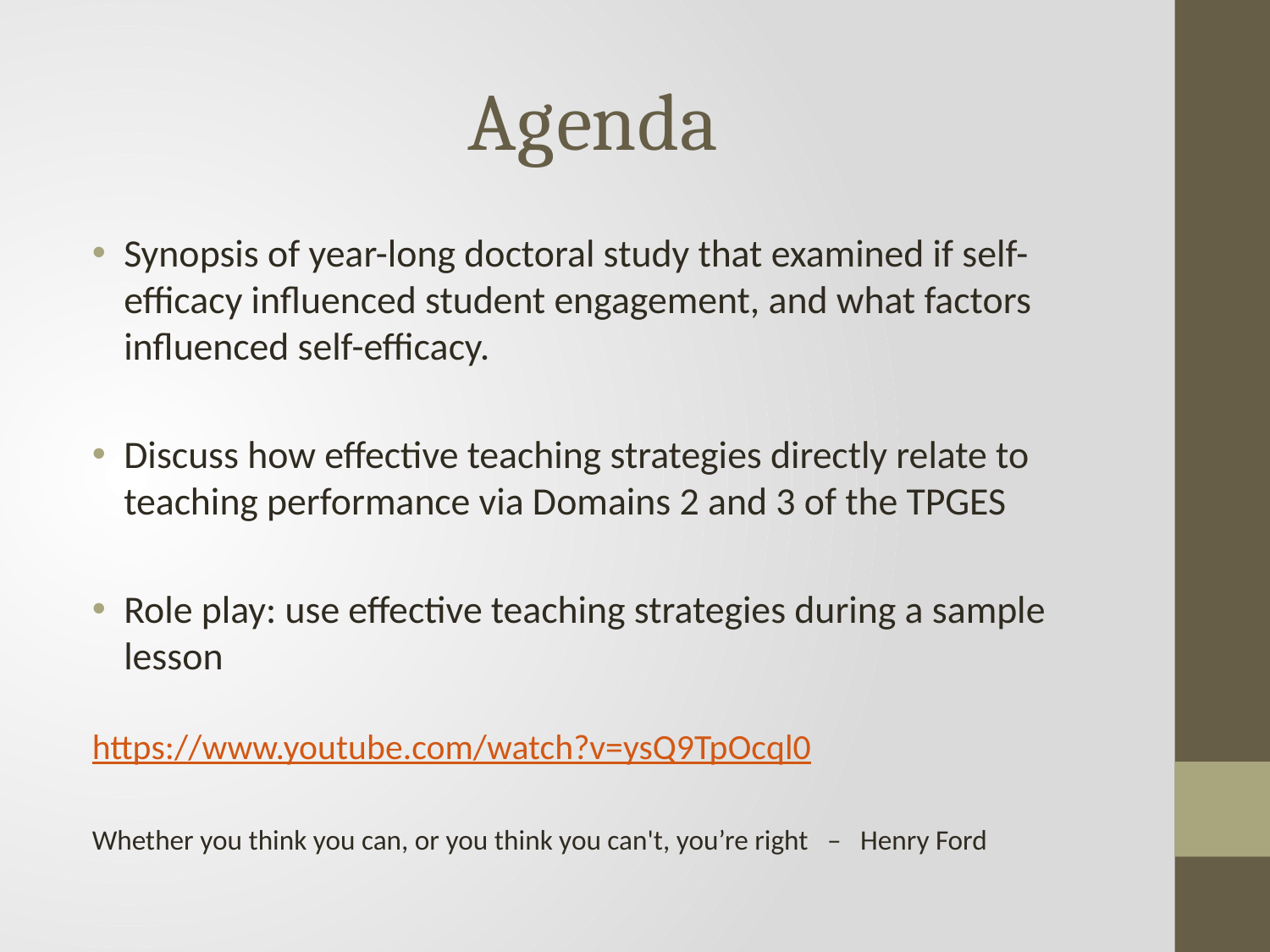

# Agenda
Synopsis of year-long doctoral study that examined if self-efficacy influenced student engagement, and what factors influenced self-efficacy.

Discuss how effective teaching strategies directly relate to teaching performance via Domains 2 and 3 of the TPGES

Role play: use effective teaching strategies during a sample lesson

https://www.youtube.com/watch?v=ysQ9TpOcql0

Whether you think you can, or you think you can't, you’re right   –   Henry Ford